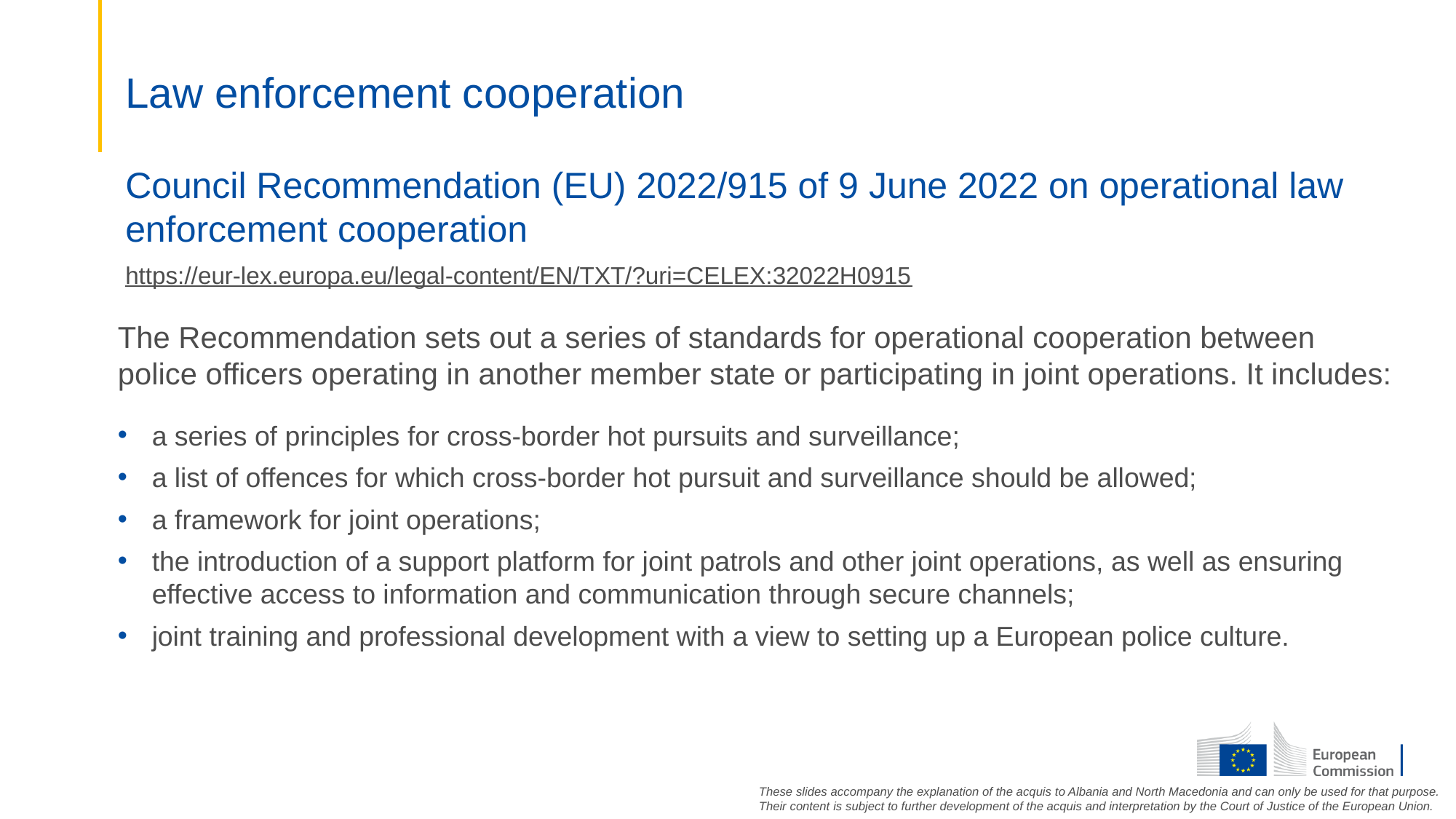

# Law enforcement cooperation
Council Recommendation (EU) 2022/915 of 9 June 2022 on operational law enforcement cooperation
https://eur-lex.europa.eu/legal-content/EN/TXT/?uri=CELEX:32022H0915

The Recommendation sets out a series of standards for operational cooperation between police officers operating in another member state or participating in joint operations. It includes:
a series of principles for cross-border hot pursuits and surveillance;
a list of offences for which cross-border hot pursuit and surveillance should be allowed;
a framework for joint operations;
the introduction of a support platform for joint patrols and other joint operations, as well as ensuring effective access to information and communication through secure channels;
joint training and professional development with a view to setting up a European police culture.